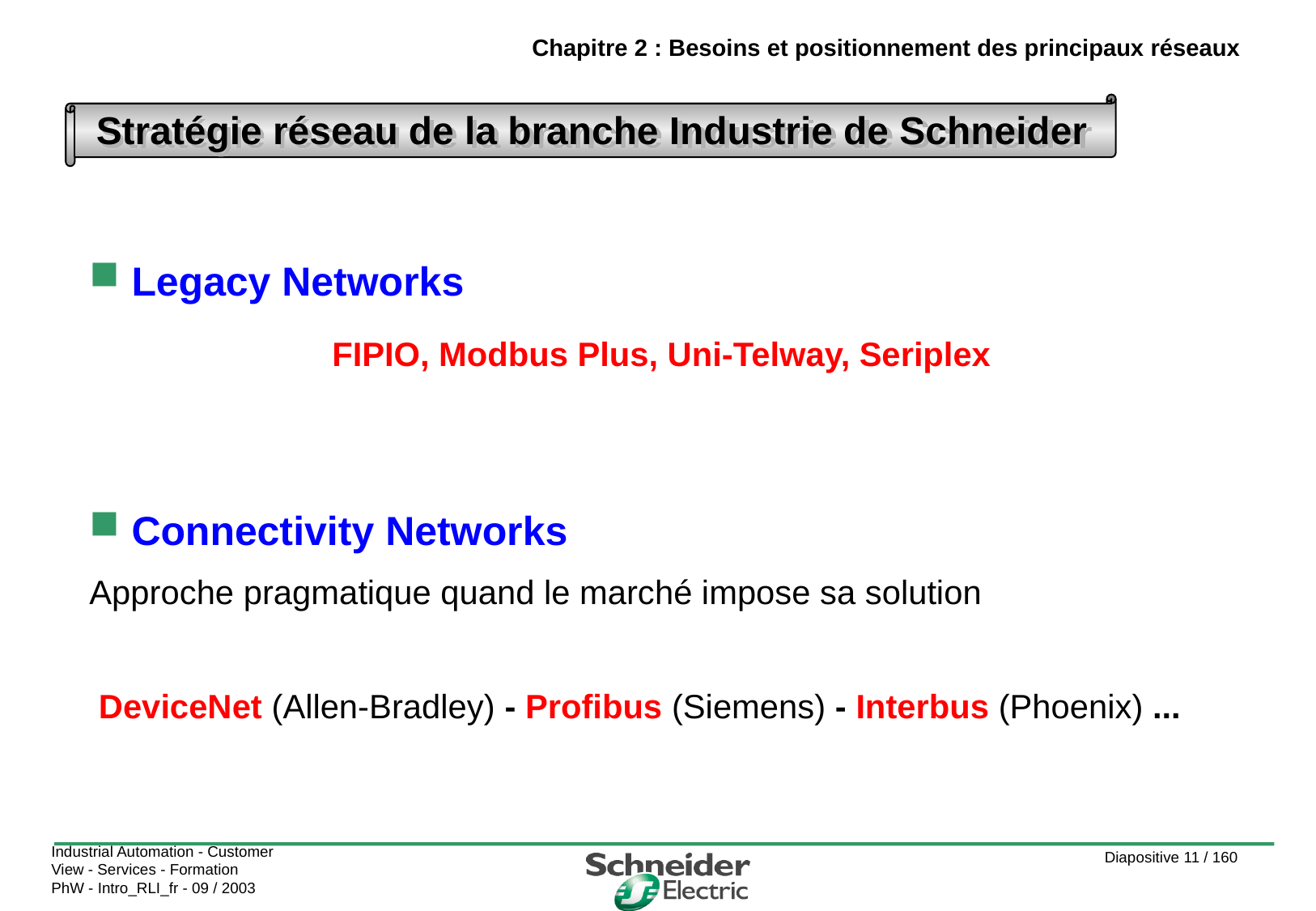

Chapitre 2 : Besoins et positionnement des principaux réseaux

Stratégie réseau de la branche Industrie de Schneider
 Legacy Networks
	..	FIPIO, Modbus Plus, Uni-Telway, Seriplex

 Connectivity Networks
Approche pragmatique quand le marché impose sa solution

.DeviceNet (Allen-Bradley) - Profibus (Siemens) - Interbus (Phoenix) ...
Industrial Automation - Customer View - Services - Formation
PhW - Intro_RLI_fr - 09 / 2003